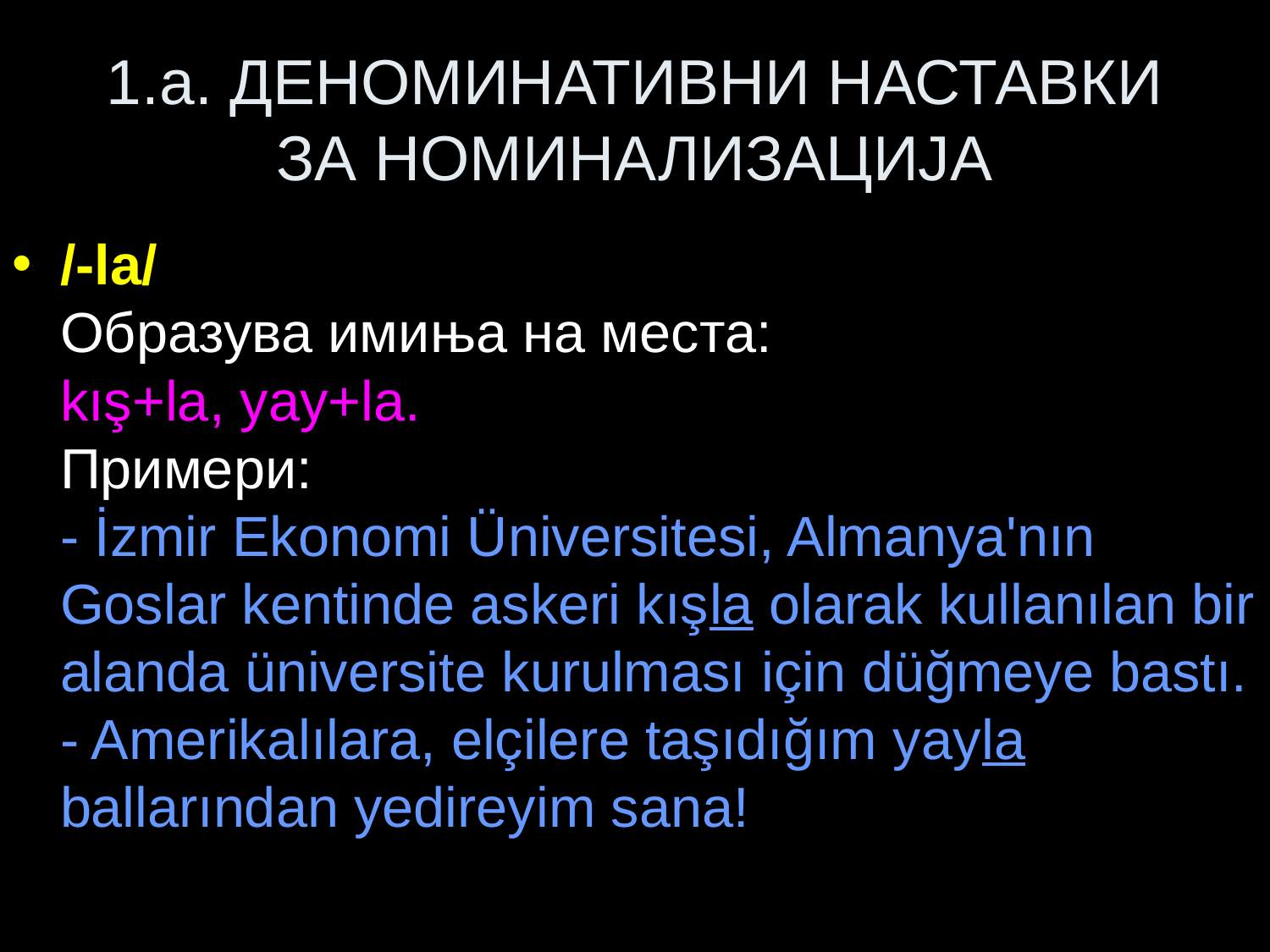

# 1.a. ДЕНОМИНАТИВНИ НАСТАВКИ ЗА НОМИНАЛИЗАЦИЈА
/-la/
Образува имиња на места:
kış+la, yay+la.
Примери:
- İzmir Ekonomi Üniversitesi, Almanya'nın Goslar kentinde askeri kışla olarak kullanılan bir alanda üniversite kurulması için düğmeye bastı.
- Amerikalılara, elçilere taşıdığım yayla ballarından yedireyim sana!